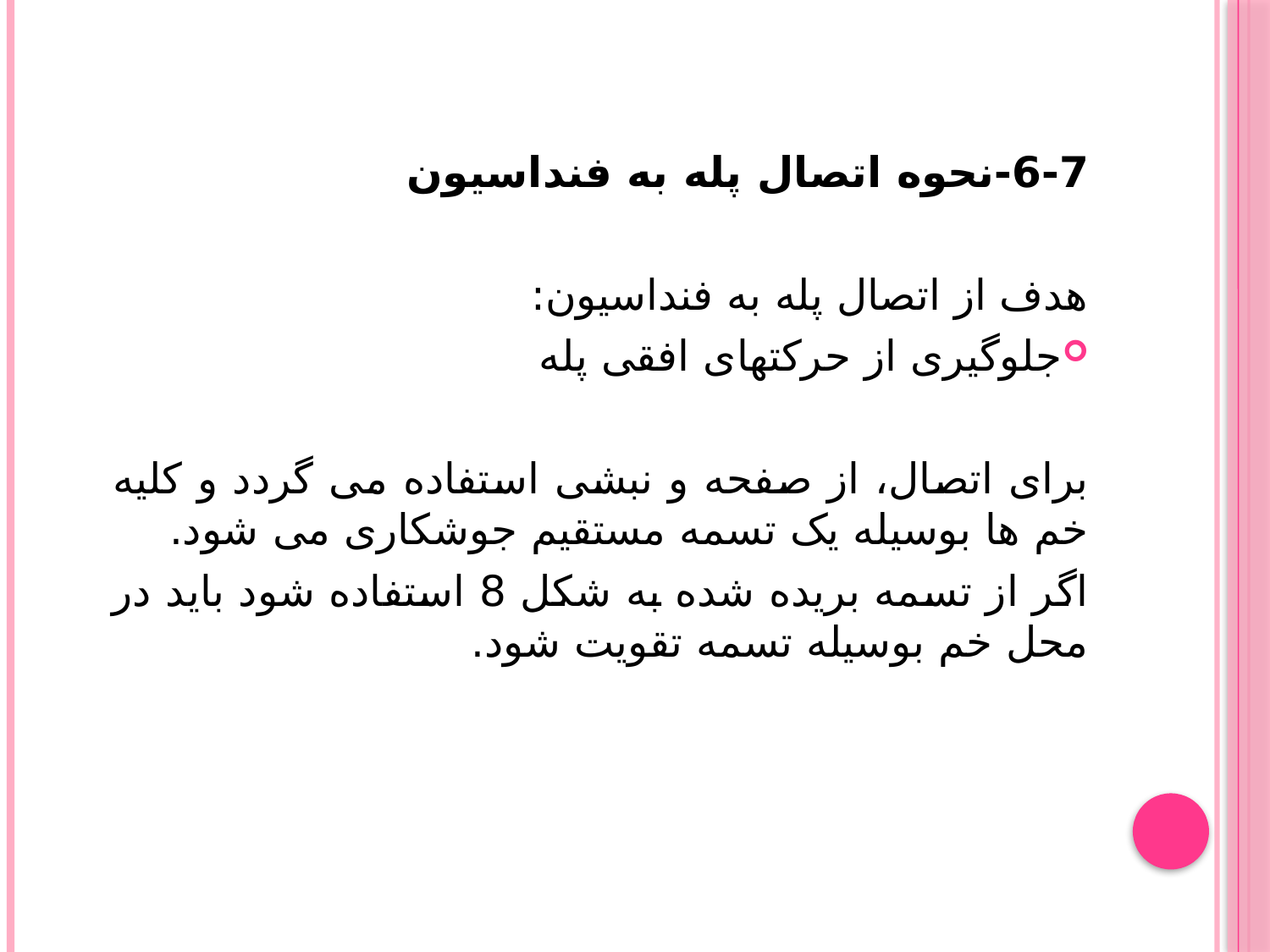

6-7-نحوه اتصال پله به فنداسیون

هدف از اتصال پله به فنداسیون:
جلوگیری از حرکتهای افقی پله

برای اتصال، از صفحه و نبشی استفاده می گردد و کلیه خم ها بوسیله یک تسمه مستقیم جوشکاری می شود.
اگر از تسمه بریده شده به شکل 8 استفاده شود باید در محل خم بوسیله تسمه تقویت شود.